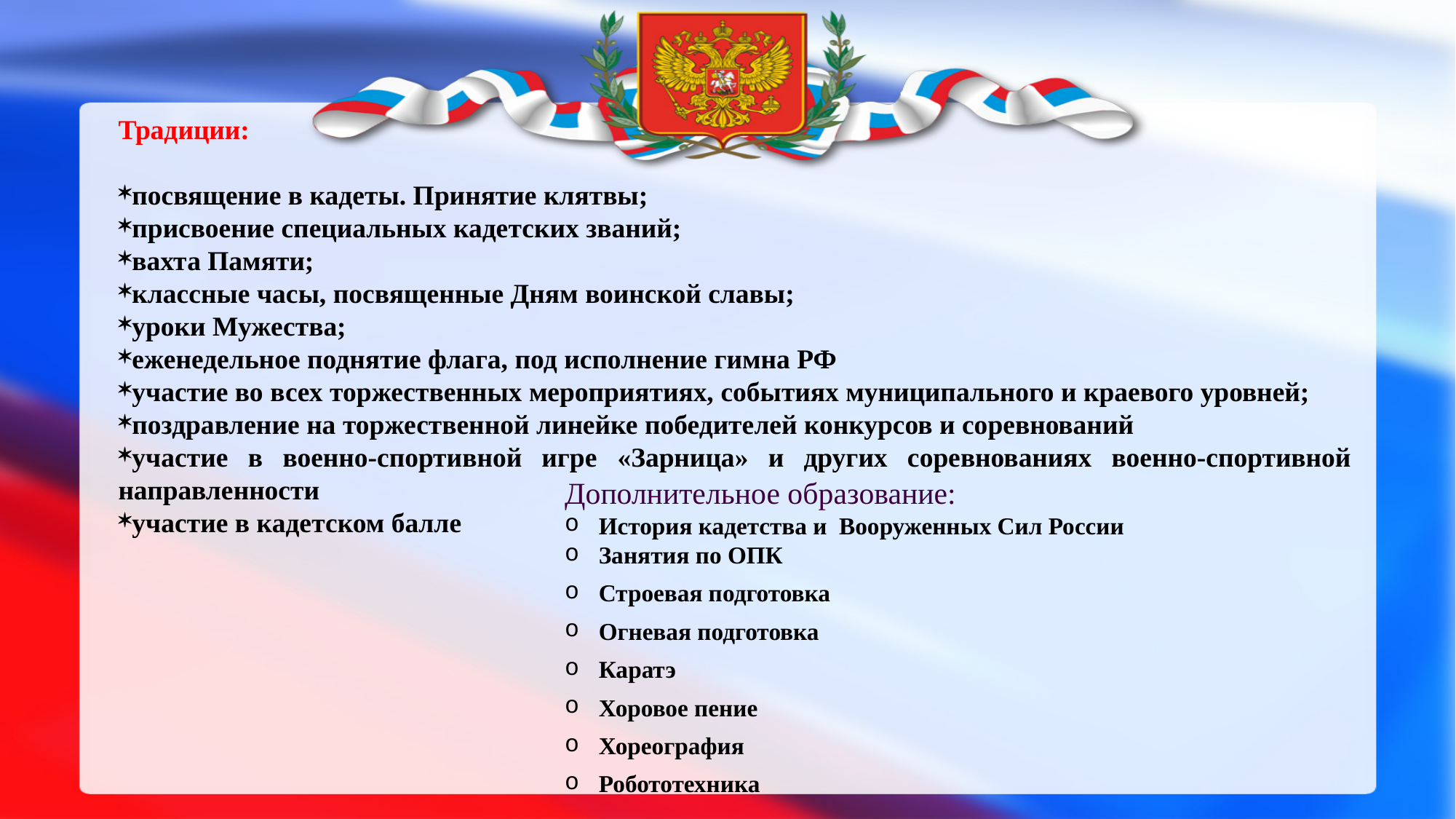

Традиции:

посвящение в кадеты. Принятие клятвы;
присвоение специальных кадетских званий;
вахта Памяти;
классные часы, посвященные Дням воинской славы;
уроки Мужества;
еженедельное поднятие флага, под исполнение гимна РФ
участие во всех торжественных мероприятиях, событиях муниципального и краевого уровней;
поздравление на торжественной линейке победителей конкурсов и соревнований
участие в военно-спортивной игре «Зарница» и других соревнованиях военно-спортивной направленности
участие в кадетском балле

Дополнительное образование:
История кадетства и  Вооруженных Сил России
Занятия по ОПК
Строевая подготовка
Огневая подготовка
Каратэ
Хоровое пение
Хореография
Робототехника